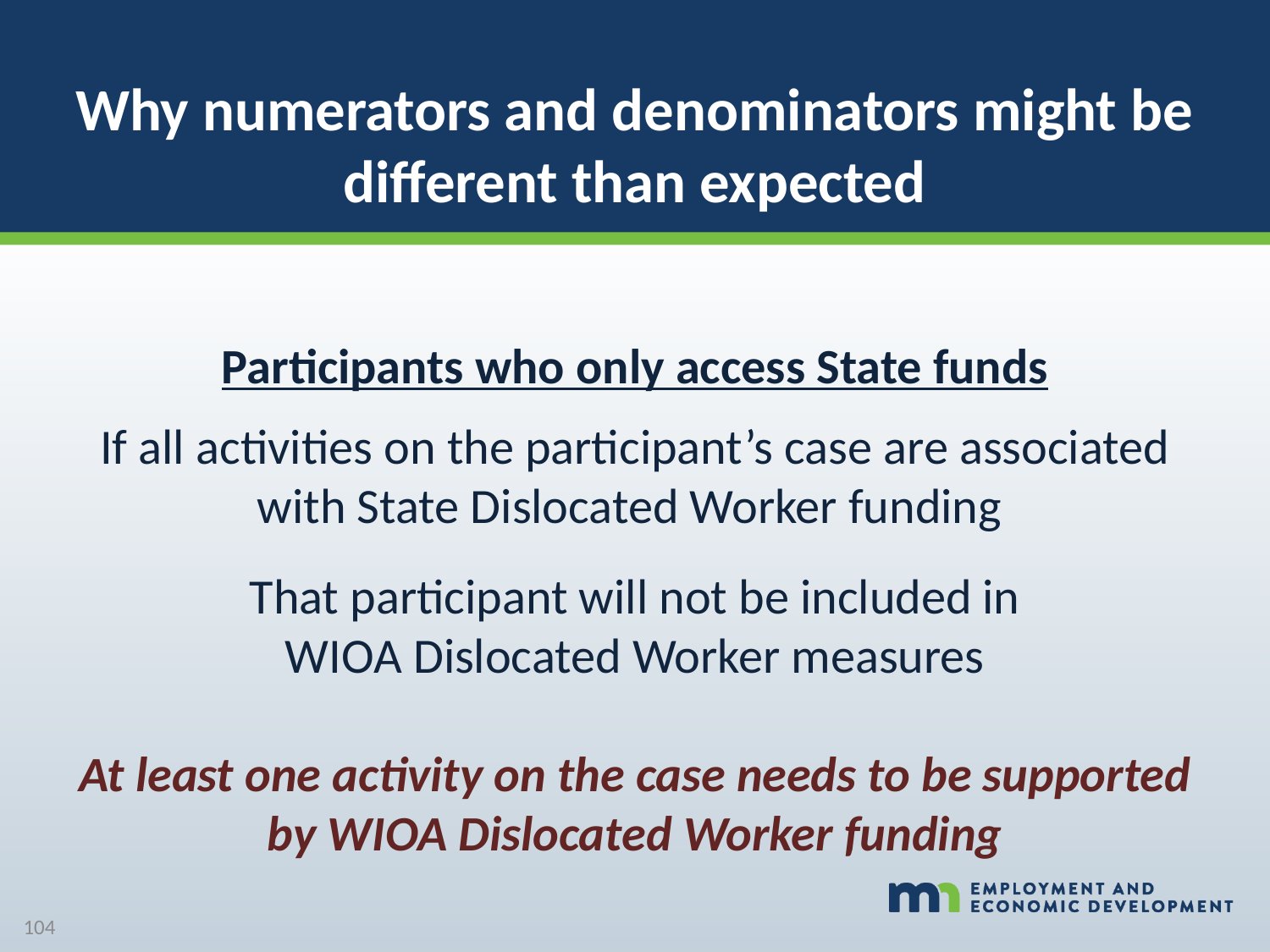

# Why numerators and denominators might be different than expected
Participants who only access State funds
If all activities on the participant’s case are associated with State Dislocated Worker funding
That participant will not be included in
WIOA Dislocated Worker measures

At least one activity on the case needs to be supported by WIOA Dislocated Worker funding
104